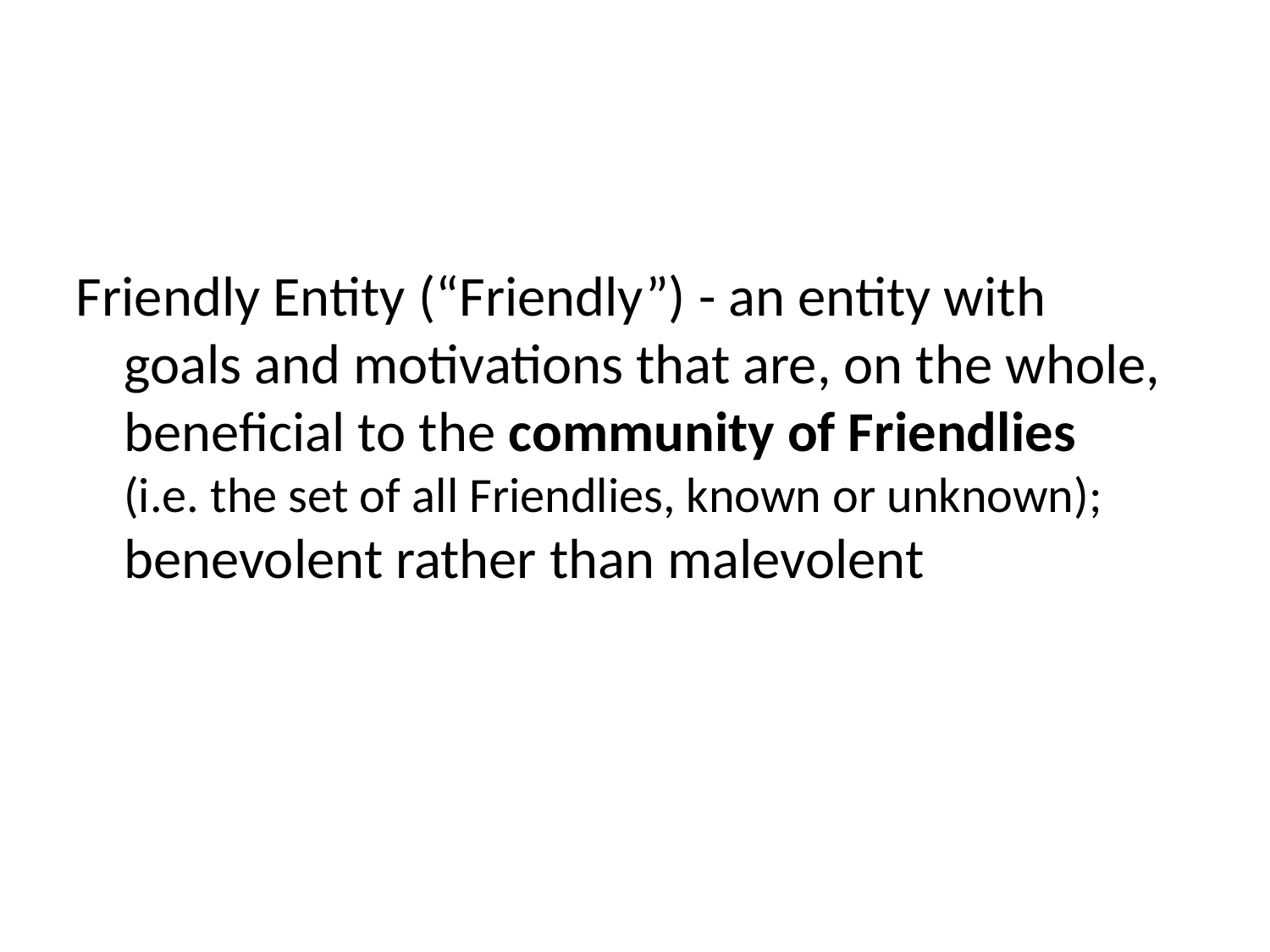

# Redefining Friendly Entity
Friendly Entity (“Friendly”) - an entity with goals and motivations that are, on the whole, beneficial to the community of Friendlies 	 (i.e. the set of all Friendlies, known or unknown); benevolent rather than malevolent